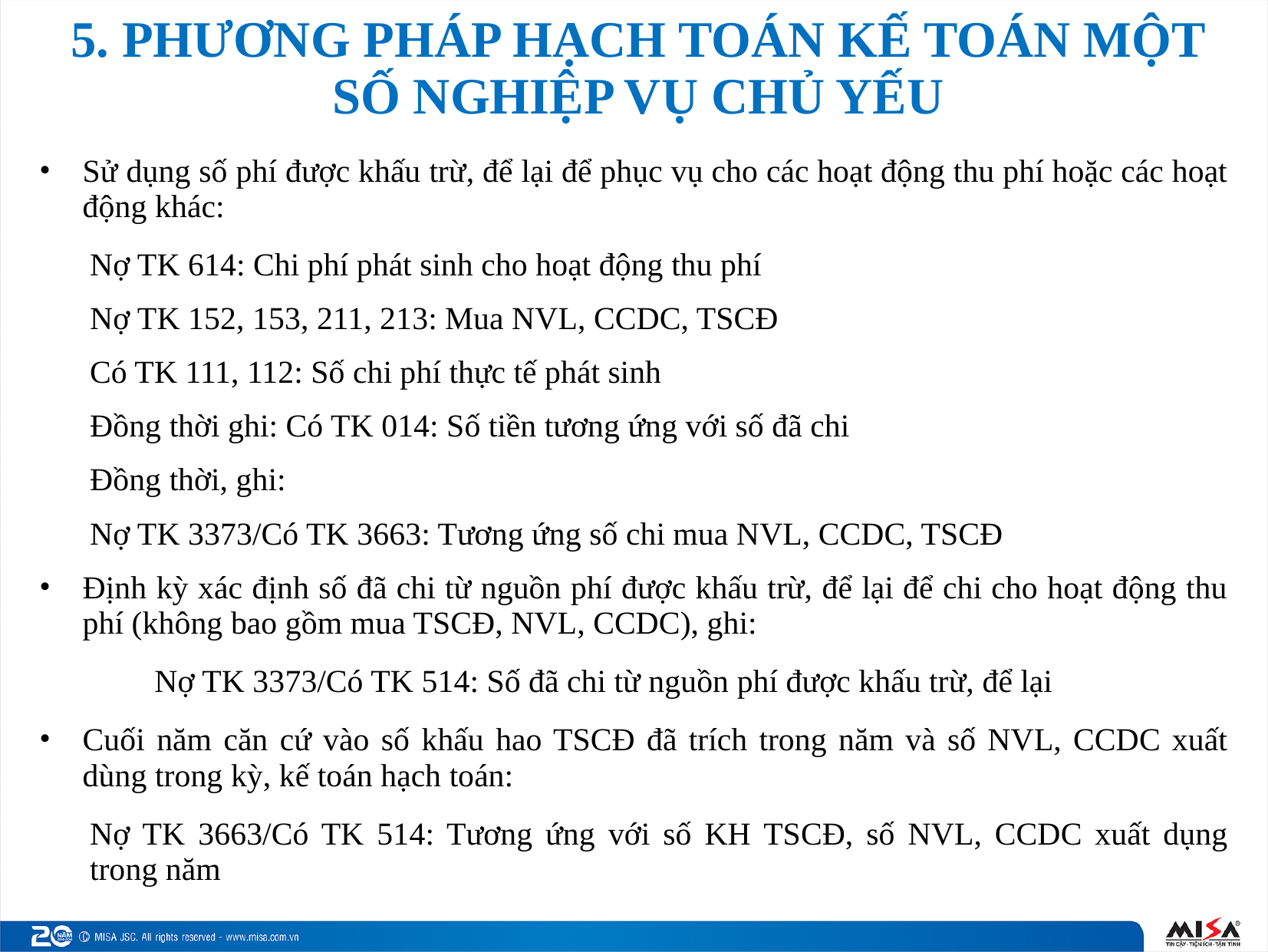

# 5. PHƯƠNG PHÁP HẠCH TOÁN KẾ TOÁN MỘT SỐ NGHIỆP VỤ CHỦ YẾU
Sử dụng số phí được khấu trừ, để lại để phục vụ cho các hoạt động thu phí hoặc các hoạt động khác:
Nợ TK 614: Chi phí phát sinh cho hoạt động thu phí
Nợ TK 152, 153, 211, 213: Mua NVL, CCDC, TSCĐ
Có TK 111, 112: Số chi phí thực tế phát sinh
Đồng thời ghi: Có TK 014: Số tiền tương ứng với số đã chi
Đồng thời, ghi:
Nợ TK 3373/Có TK 3663: Tương ứng số chi mua NVL, CCDC, TSCĐ
Định kỳ xác định số đã chi từ nguồn phí được khấu trừ, để lại để chi cho hoạt động thu phí (không bao gồm mua TSCĐ, NVL, CCDC), ghi:
	Nợ TK 3373/Có TK 514: Số đã chi từ nguồn phí được khấu trừ, để lại
Cuối năm căn cứ vào số khấu hao TSCĐ đã trích trong năm và số NVL, CCDC xuất dùng trong kỳ, kế toán hạch toán:
Nợ TK 3663/Có TK 514: Tương ứng với số KH TSCĐ, số NVL, CCDC xuất dụng trong năm